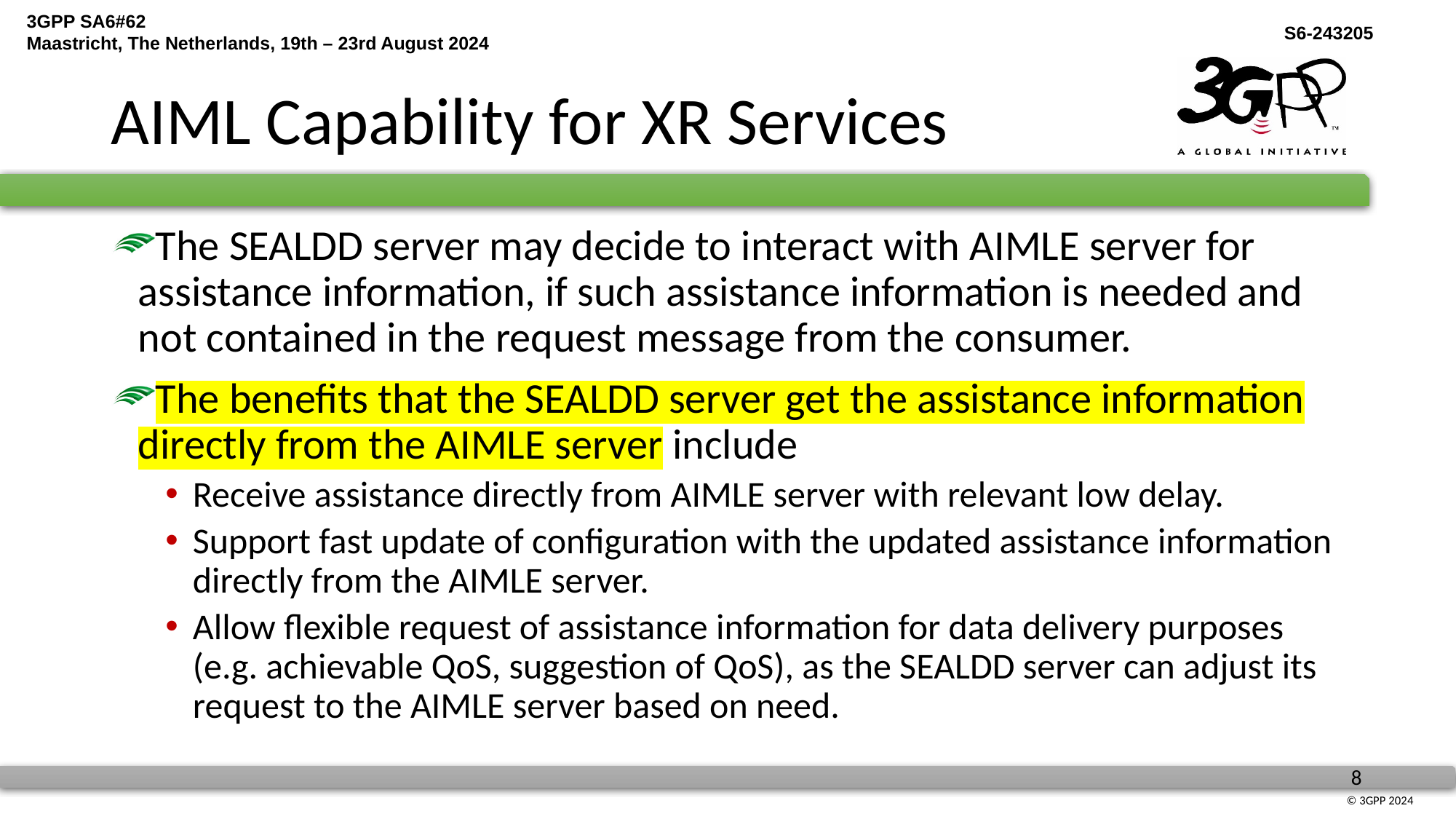

# AIML Capability for XR Services
The SEALDD server may decide to interact with AIMLE server for assistance information, if such assistance information is needed and not contained in the request message from the consumer.
The benefits that the SEALDD server get the assistance information directly from the AIMLE server include
Receive assistance directly from AIMLE server with relevant low delay.
Support fast update of configuration with the updated assistance information directly from the AIMLE server.
Allow flexible request of assistance information for data delivery purposes (e.g. achievable QoS, suggestion of QoS), as the SEALDD server can adjust its request to the AIMLE server based on need.